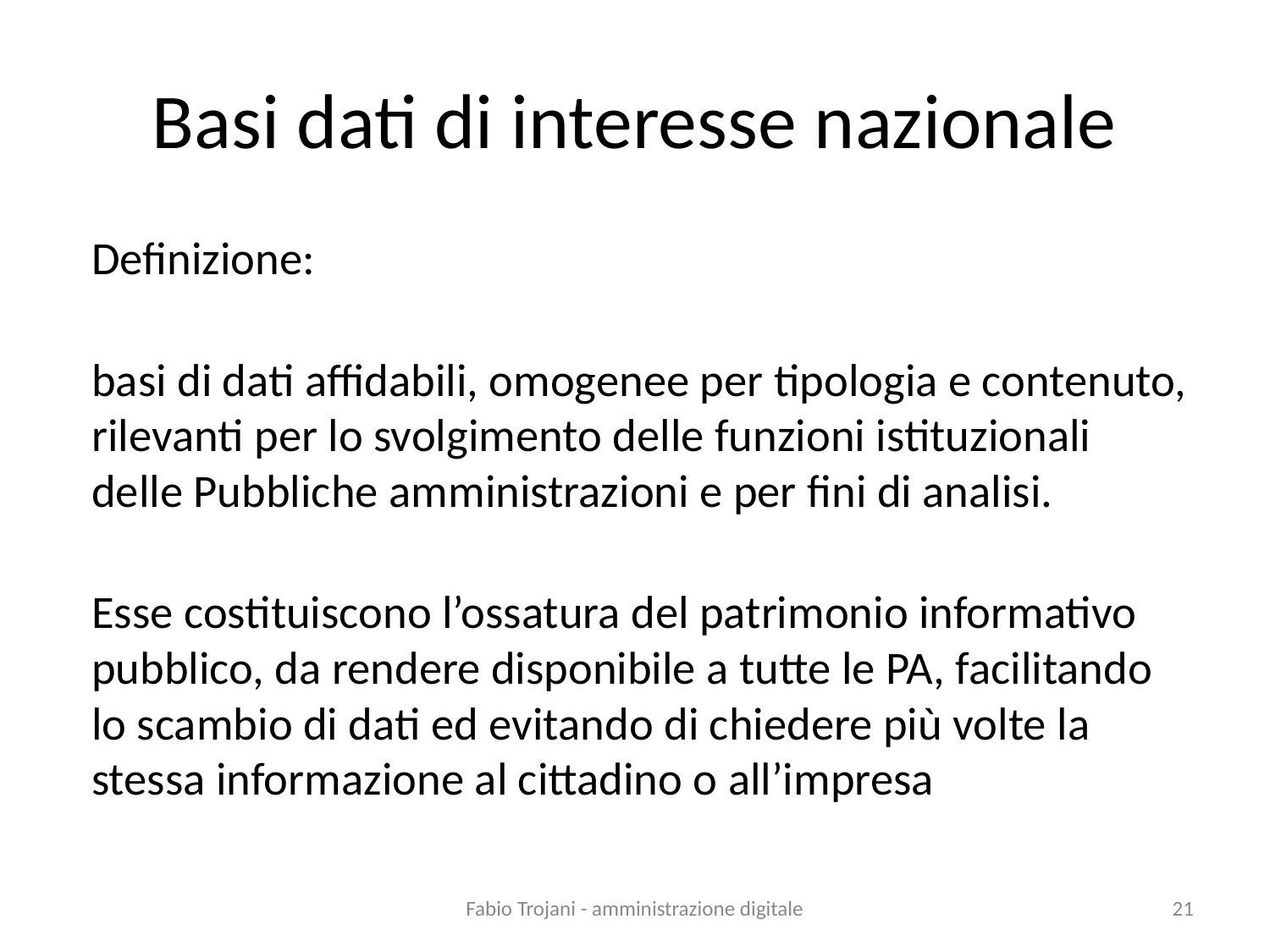

# Basi dati di interesse nazionale
Definizione:

basi di dati affidabili, omogenee per tipologia e contenuto, rilevanti per lo svolgimento delle funzioni istituzionali delle Pubbliche amministrazioni e per fini di analisi.

Esse costituiscono l’ossatura del patrimonio informativo pubblico, da rendere disponibile a tutte le PA, facilitando lo scambio di dati ed evitando di chiedere più volte la stessa informazione al cittadino o all’impresa
Fabio Trojani - amministrazione digitale
21